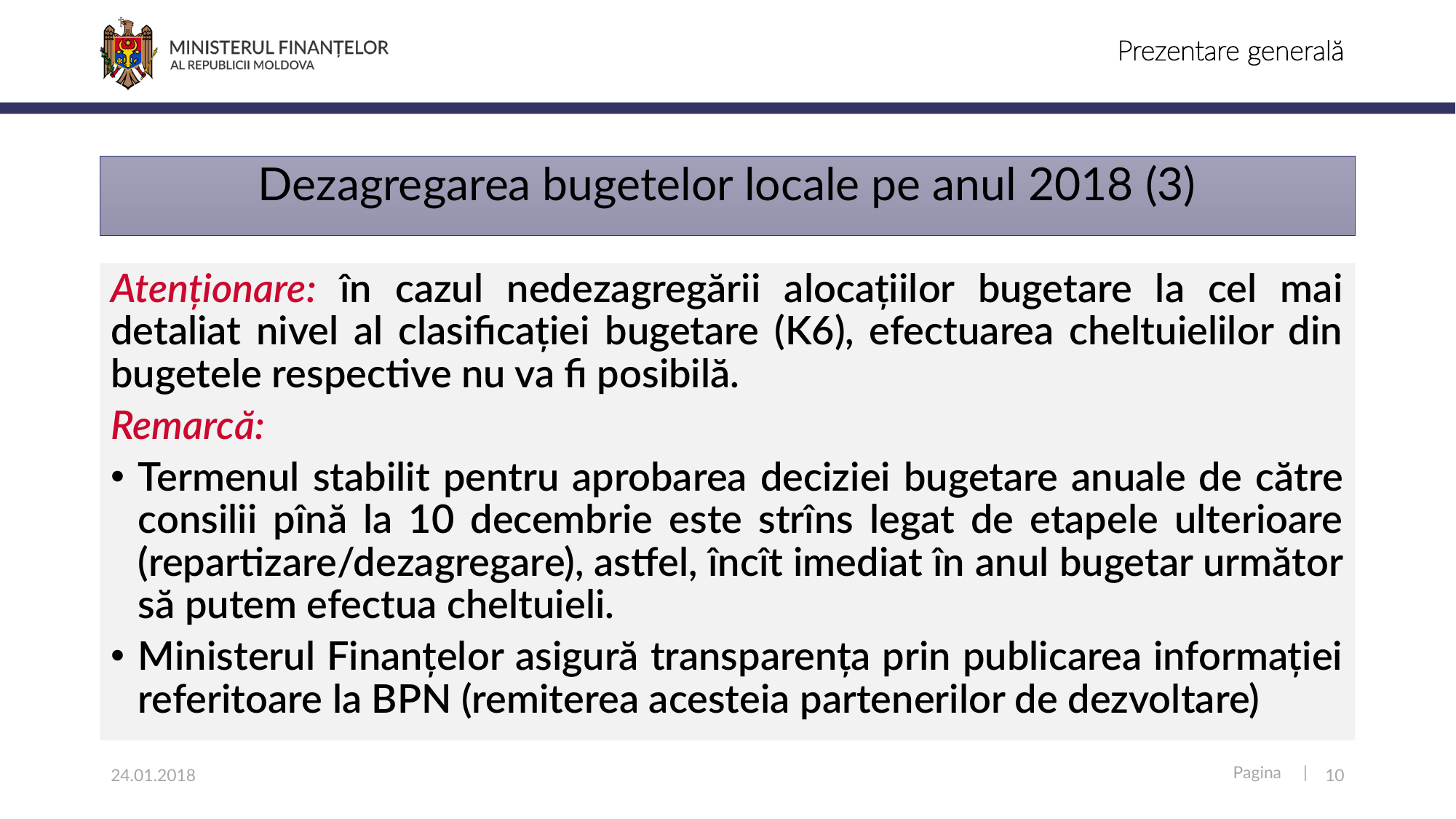

Prezentare generală
# Dezagregarea bugetelor locale pe anul 2018 (3)
Atenționare: în cazul nedezagregării alocațiilor bugetare la cel mai detaliat nivel al clasificației bugetare (K6), efectuarea cheltuielilor din bugetele respective nu va fi posibilă.
Remarcă:
Termenul stabilit pentru aprobarea deciziei bugetare anuale de către consilii pînă la 10 decembrie este strîns legat de etapele ulterioare (repartizare/dezagregare), astfel, încît imediat în anul bugetar următor să putem efectua cheltuieli.
Ministerul Finanțelor asigură transparența prin publicarea informației referitoare la BPN (remiterea acesteia partenerilor de dezvoltare)
24.01.2018
10